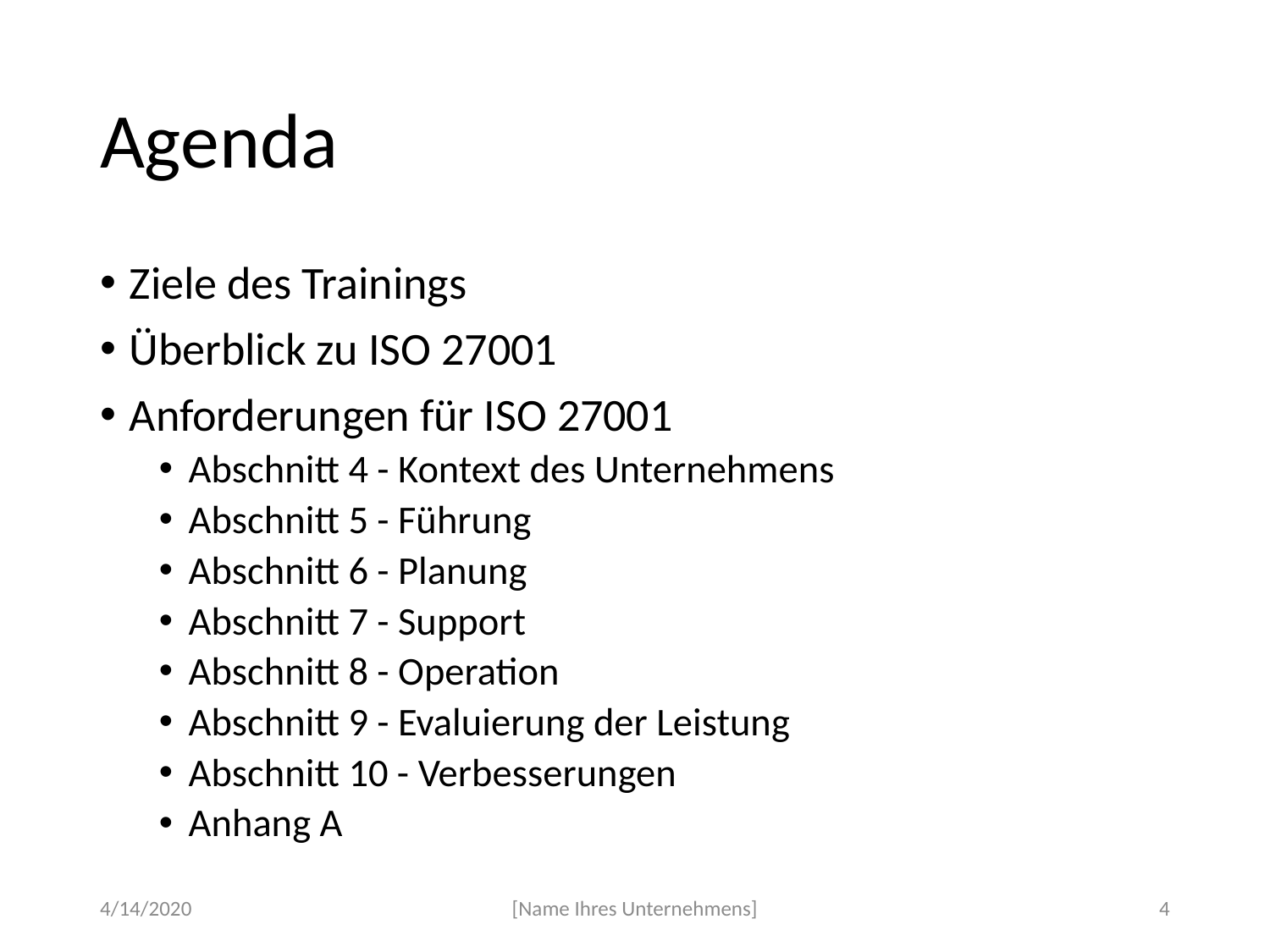

# Agenda
Ziele des Trainings
Überblick zu ISO 27001
Anforderungen für ISO 27001
Abschnitt 4 - Kontext des Unternehmens
Abschnitt 5 - Führung
Abschnitt 6 - Planung
Abschnitt 7 - Support
Abschnitt 8 - Operation
Abschnitt 9 - Evaluierung der Leistung
Abschnitt 10 - Verbesserungen
Anhang A
4/14/2020
[Name Ihres Unternehmens]
4